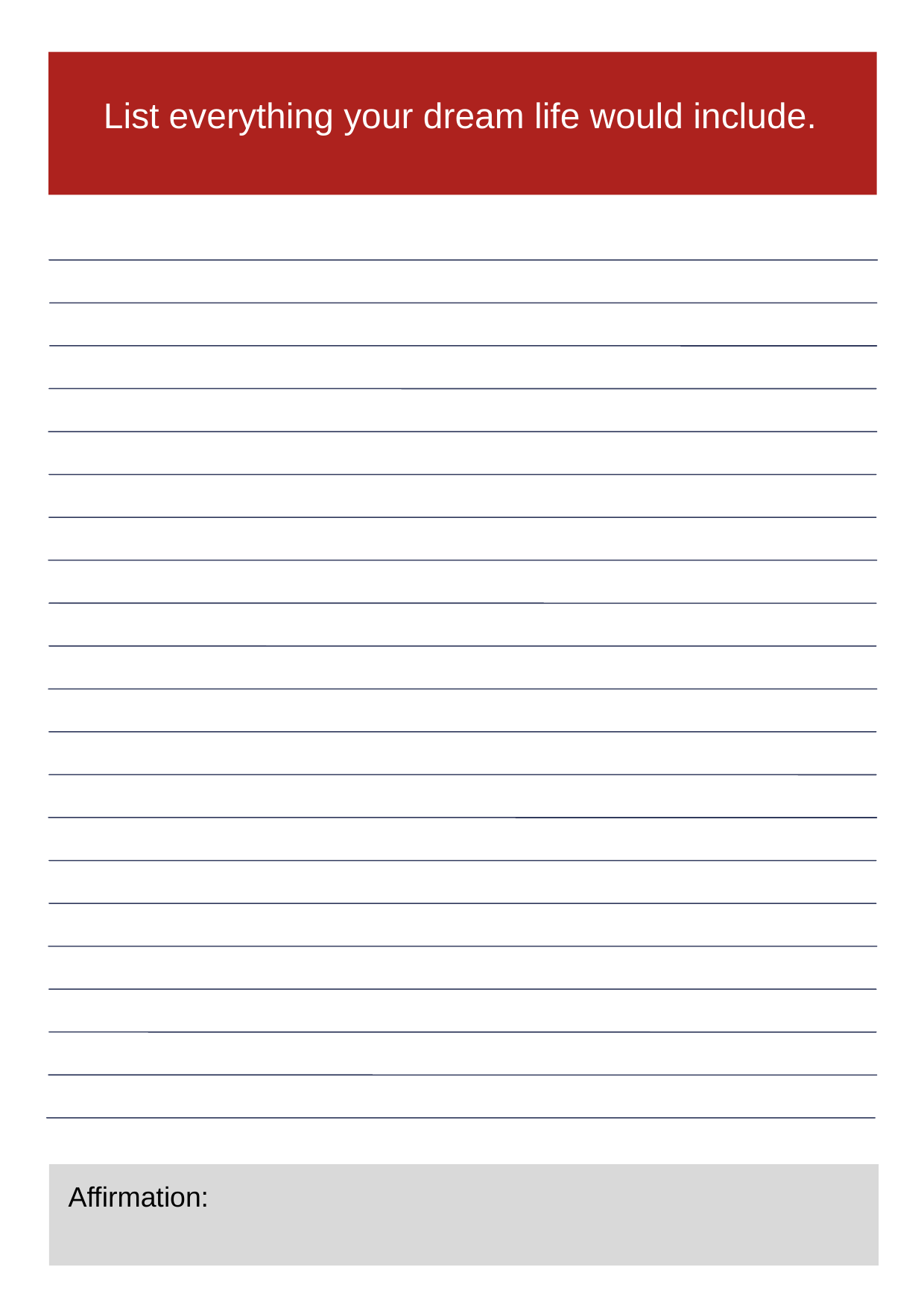

List everything your dream life would include.

Affirmation: